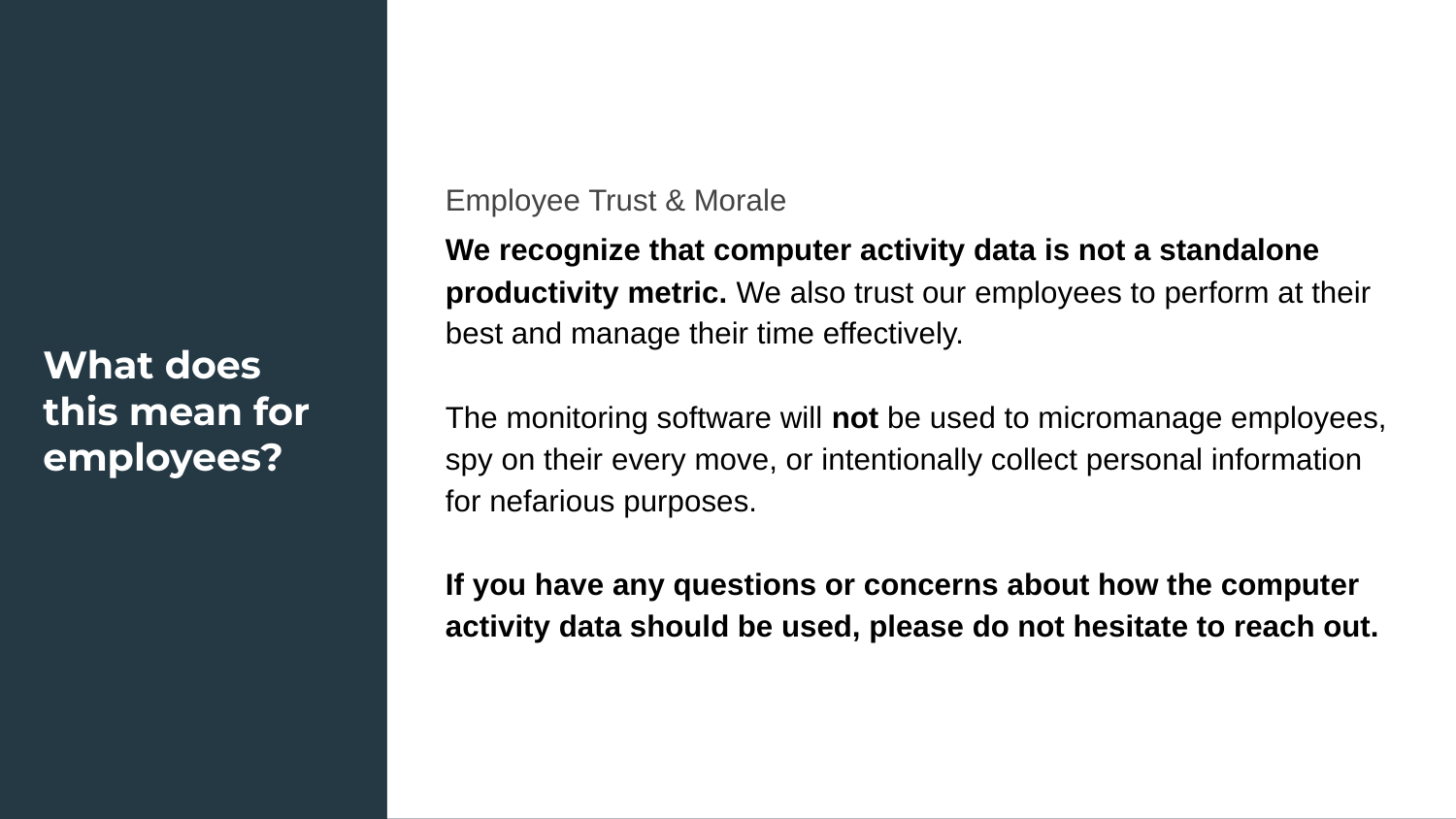

Employee Trust & Morale
We recognize that computer activity data is not a standalone productivity metric. We also trust our employees to perform at their best and manage their time effectively.

The monitoring software will not be used to micromanage employees, spy on their every move, or intentionally collect personal information for nefarious purposes.

If you have any questions or concerns about how the computer activity data should be used, please do not hesitate to reach out.
What does this mean for employees?